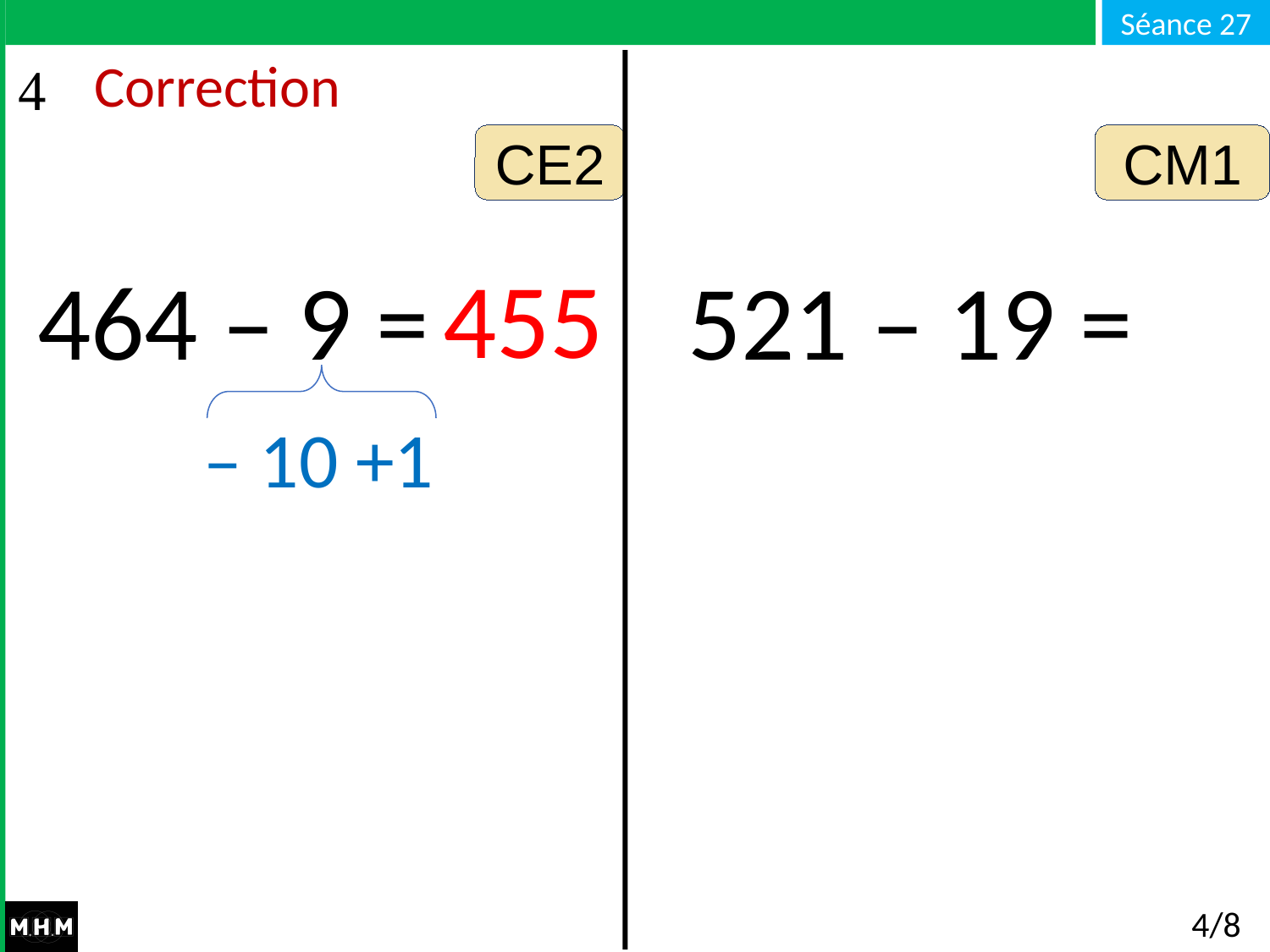

# Correction
CE2
CM1
455
521 – 19 =
464 – 9 =

– 10 +1
4/8